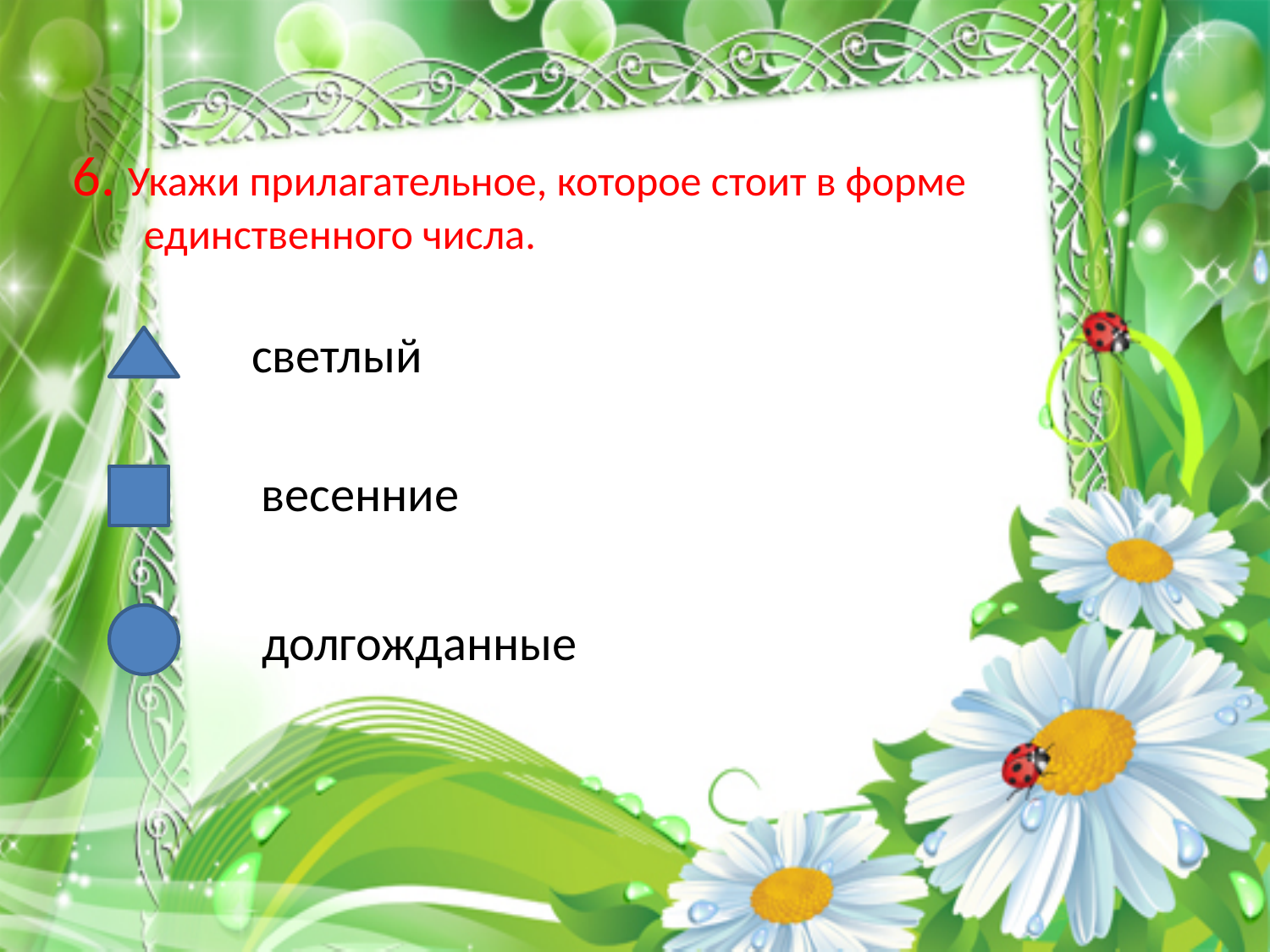

# 6. Укажи прилагательное, которое стоит в форме единственного числа.
светлый

весенние

долгожданные